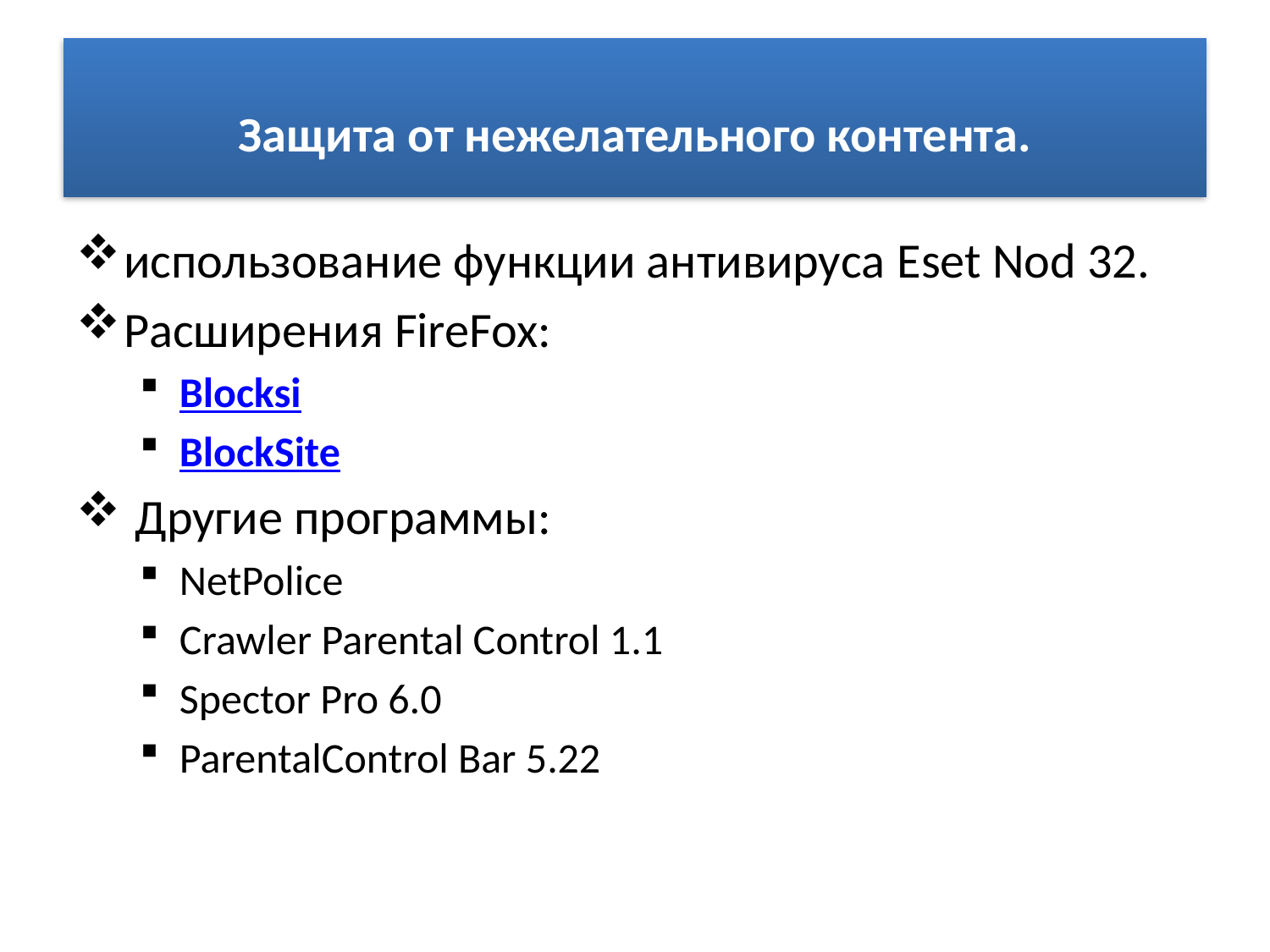

# Защита от нежелательного контента.
использование функции антивируса Eset Nod 32.
Расширения FireFox:
Blocksi
BlockSite
 Другие программы:
NetPolice
Crawler Parental Control 1.1
Spector Pro 6.0
ParentalControl Bar 5.22